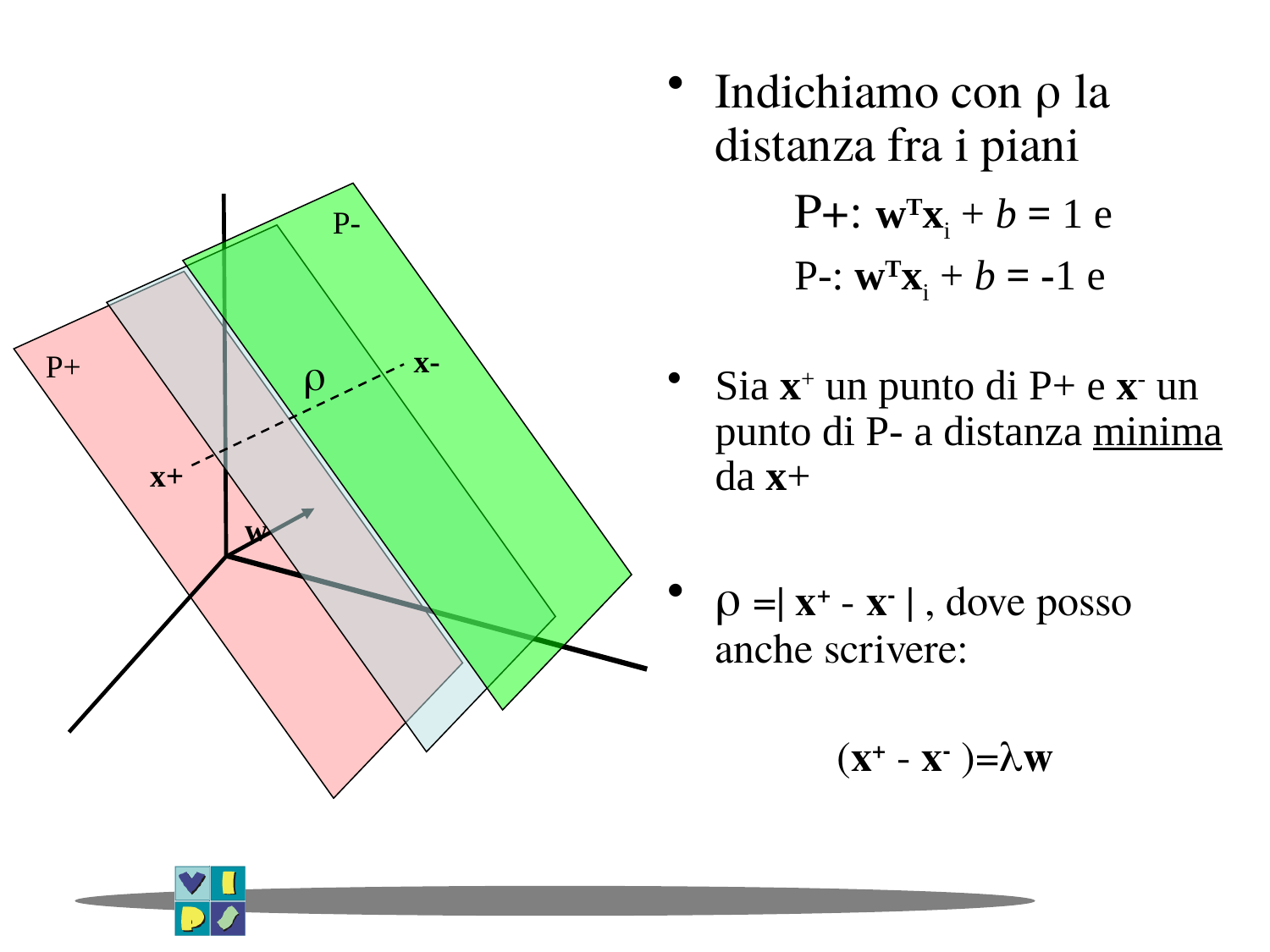

Indichiamo con ρ la distanza fra i piani
	P+: wTxi + b = 1 e
	P-: wTxi + b = -1 e

Sia x+ un punto di P+ e x- un punto di P- a distanza minima da x+

ρ =| x+ - x- | , dove posso anche scrivere:

                (x+ - x- )=λw

P-
x-
P+

x+
w

ρ